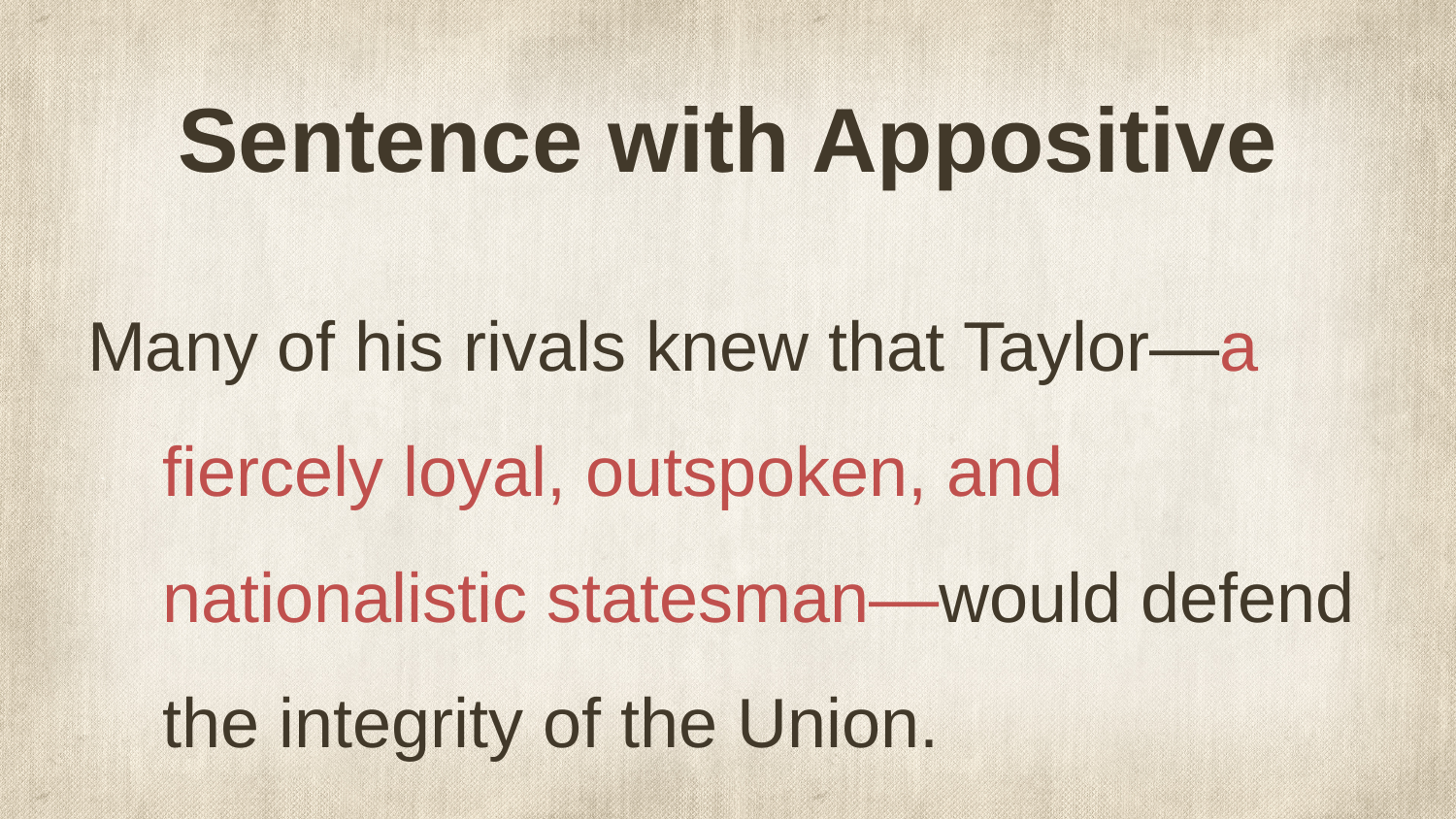

# Sentence with Appositive
Many of his rivals knew that Taylor—a fiercely loyal, outspoken, and nationalistic statesman—would defend the integrity of the Union.